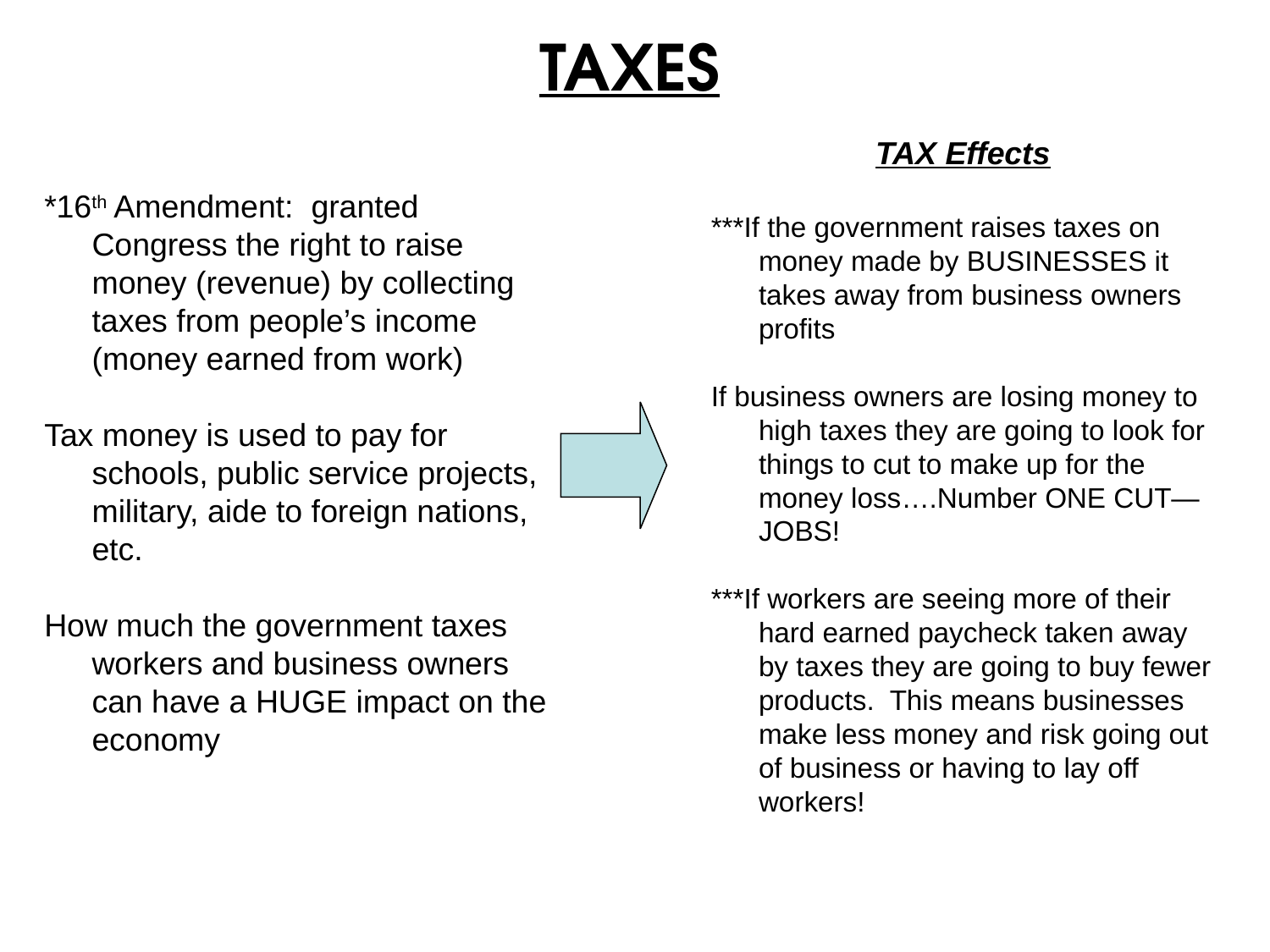

TAXES
TAX Effects

***If the government raises taxes on money made by BUSINESSES it takes away from business owners profits

If business owners are losing money to high taxes they are going to look for things to cut to make up for the money loss….Number ONE CUT—JOBS!

***If workers are seeing more of their hard earned paycheck taken away by taxes they are going to buy fewer products.  This means businesses make less money and risk going out of business or having to lay off workers!

*16th Amendment:  granted Congress the right to raise money (revenue) by collecting taxes from people’s income (money earned from work)

Tax money is used to pay for schools, public service projects, military, aide to foreign nations, etc.

How much the government taxes workers and business owners can have a HUGE impact on the economy